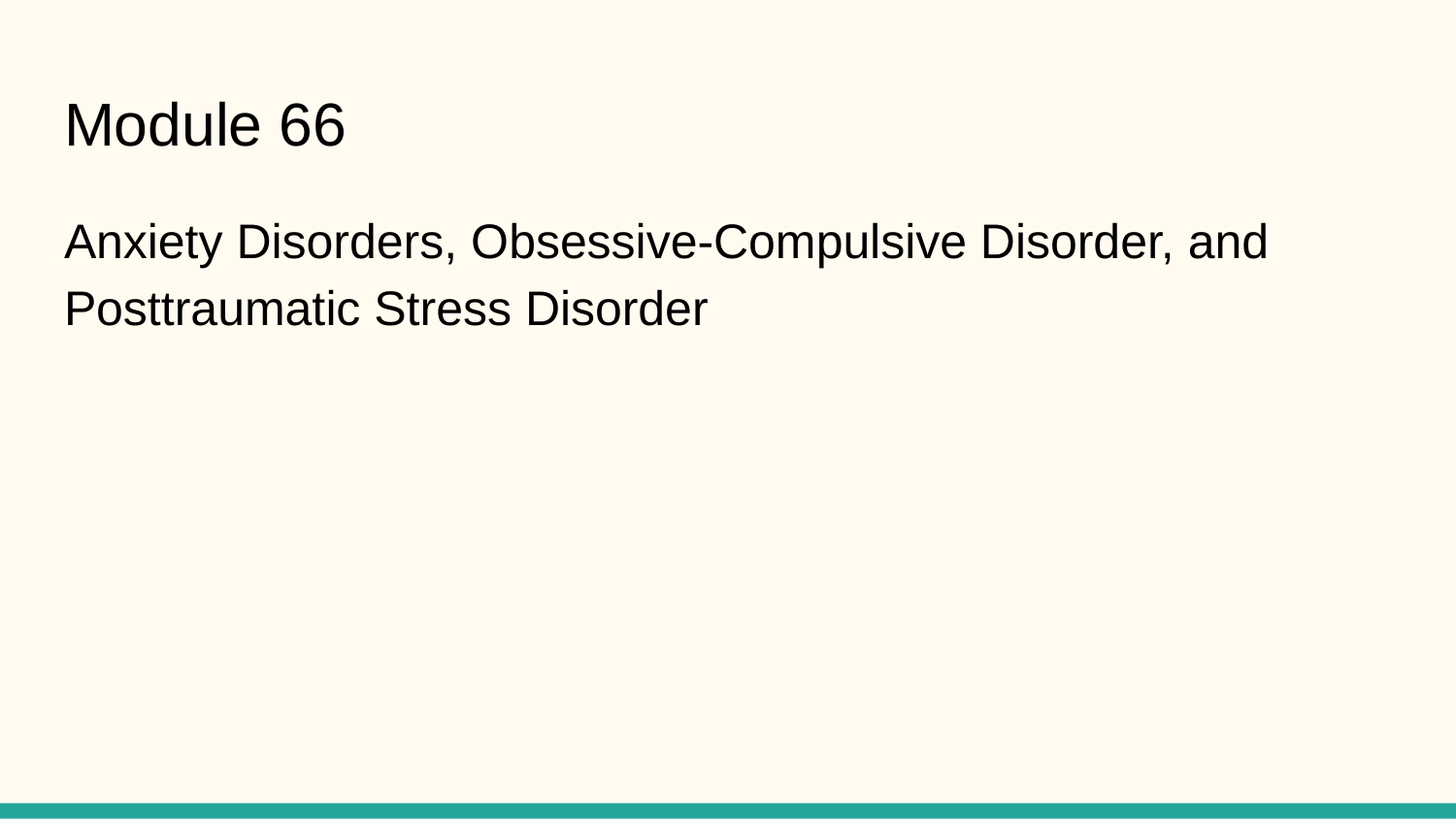

# Module 66
Anxiety Disorders, Obsessive-Compulsive Disorder, and Posttraumatic Stress Disorder